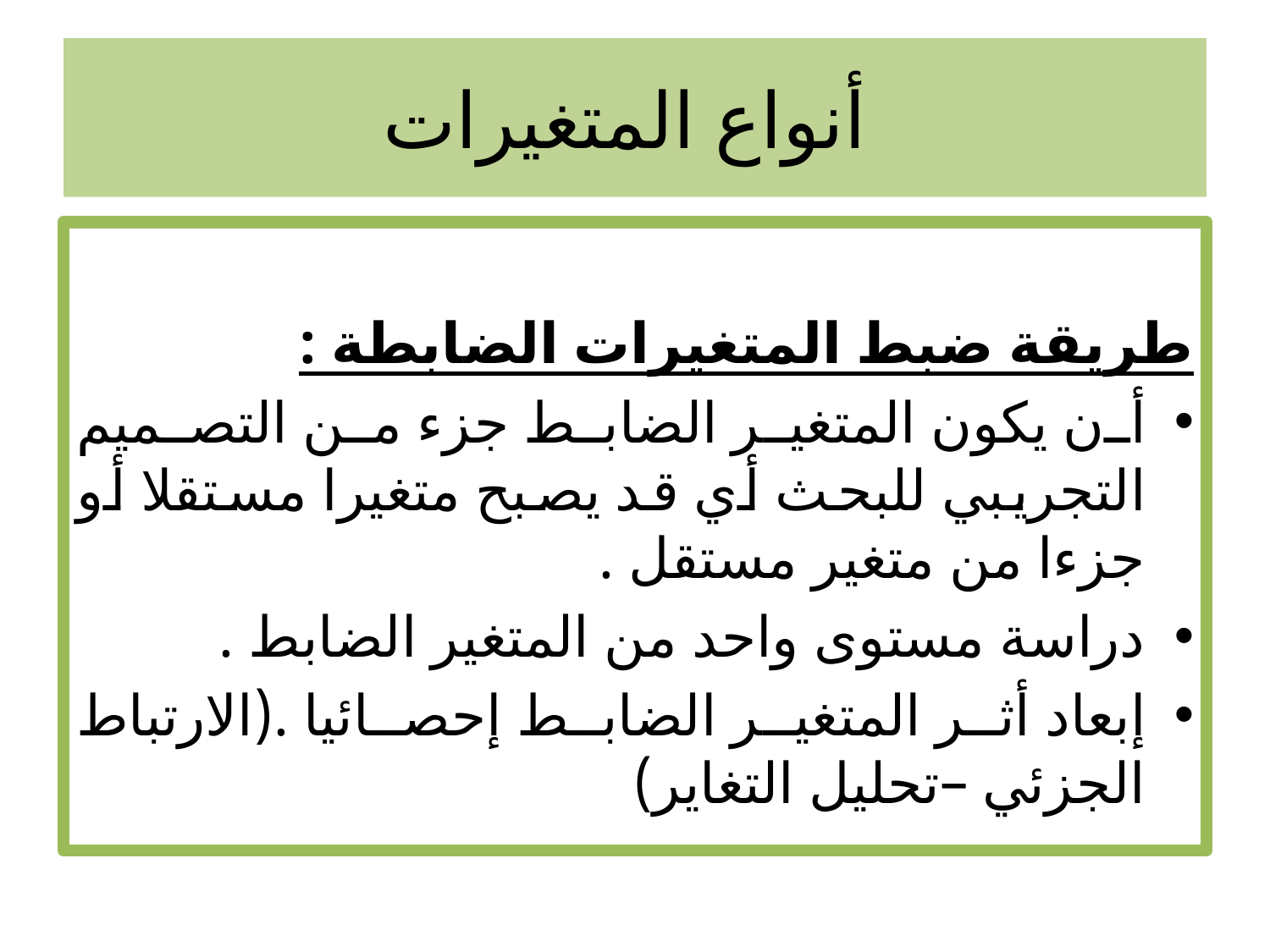

# أنواع المتغيرات

طريقة ضبط المتغيرات الضابطة :
أن يكون المتغير الضابط جزء من التصميم التجريبي للبحث أي قد يصبح متغيرا مستقلا أو جزءا من متغير مستقل .
دراسة مستوى واحد من المتغير الضابط .
إبعاد أثر المتغير الضابط إحصائيا .(الارتباط الجزئي –تحليل التغاير)